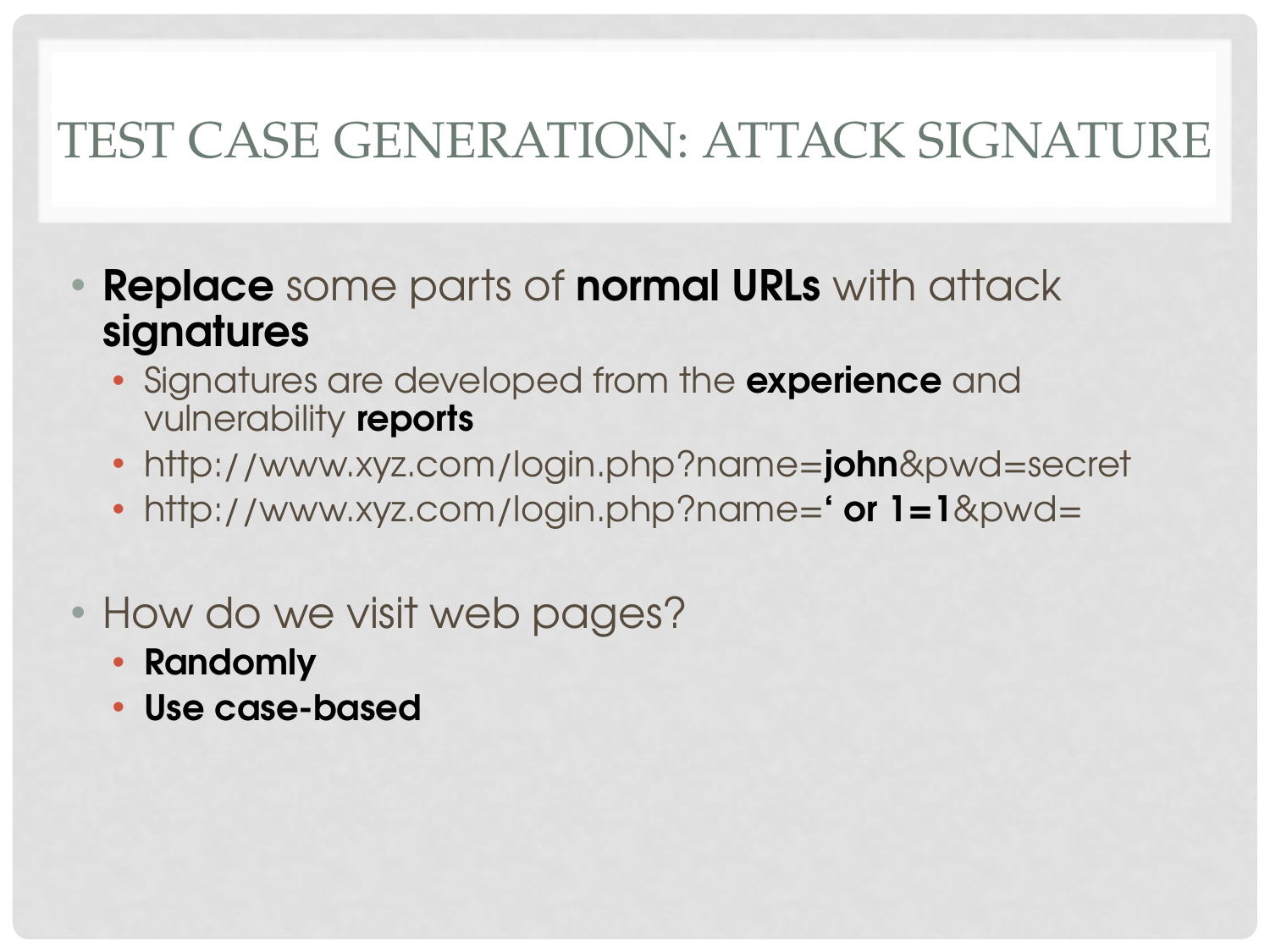

Test case generation: Attack signature
Replace some parts of normal URLs with attack signatures
Signatures are developed from the experience and vulnerability reports
http://www.xyz.com/login.php?name=john&pwd=secret
http://www.xyz.com/login.php?name=‘ or 1=1&pwd=

How do we visit web pages?
Randomly
Use case-based